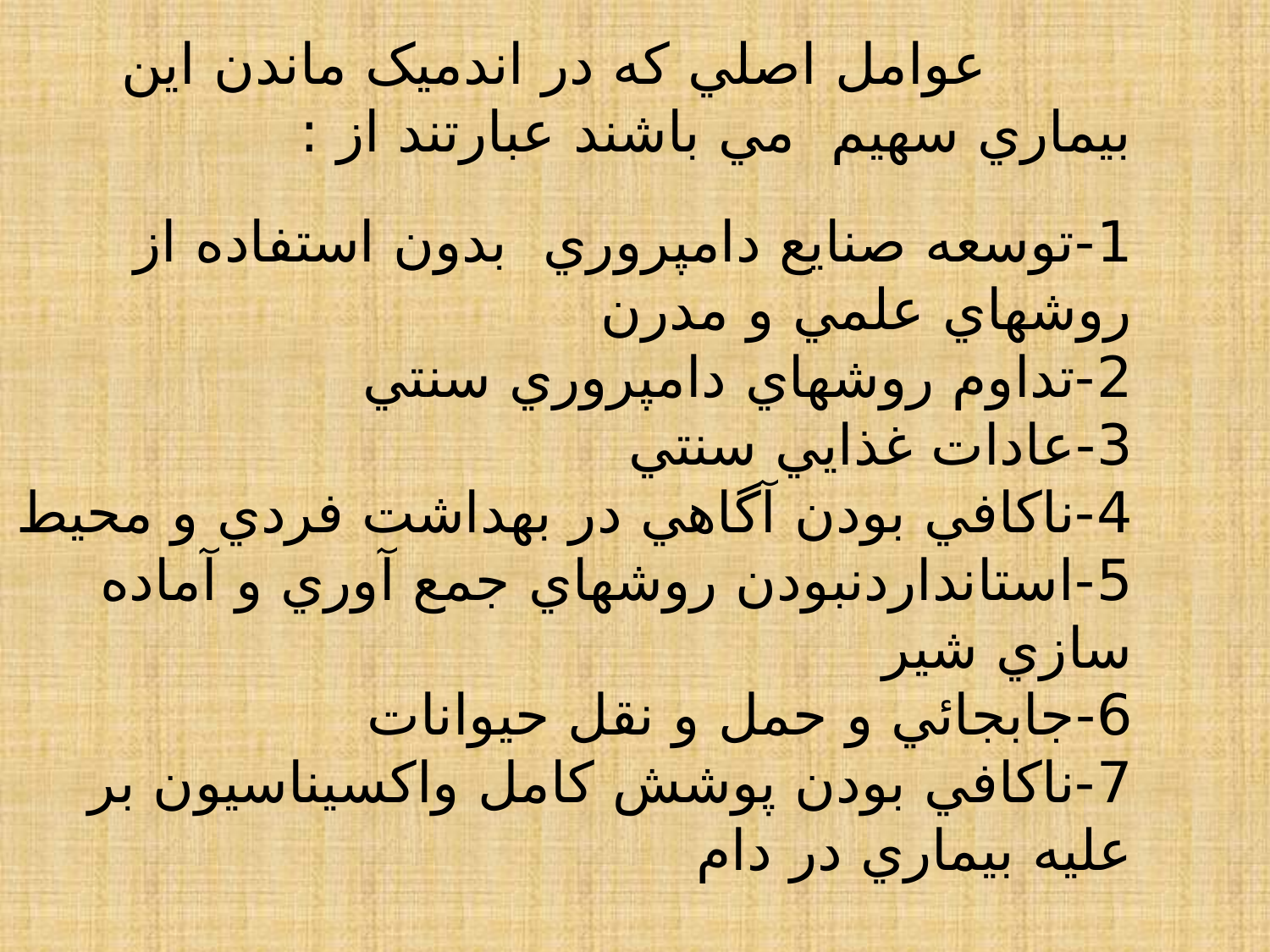

عوامل اصلي که در اندميک ماندن اين  بيماري سهيم  مي باشند عبارتند از :
1-توسعه صنايع دامپروري  بدون استفاده از روشهاي علمي و مدرن
2-تداوم روشهاي دامپروري سنتي
3-عادات غذايي سنتي
4-ناکافي بودن آگاهي در بهداشت فردي و محيط
5-استانداردنبودن روشهاي جمع آوري و آماده  سازي شير
6-جابجائي و حمل و نقل حيوانات
7-ناکافي بودن پوشش کامل واکسيناسيون بر عليه بيماري در دام